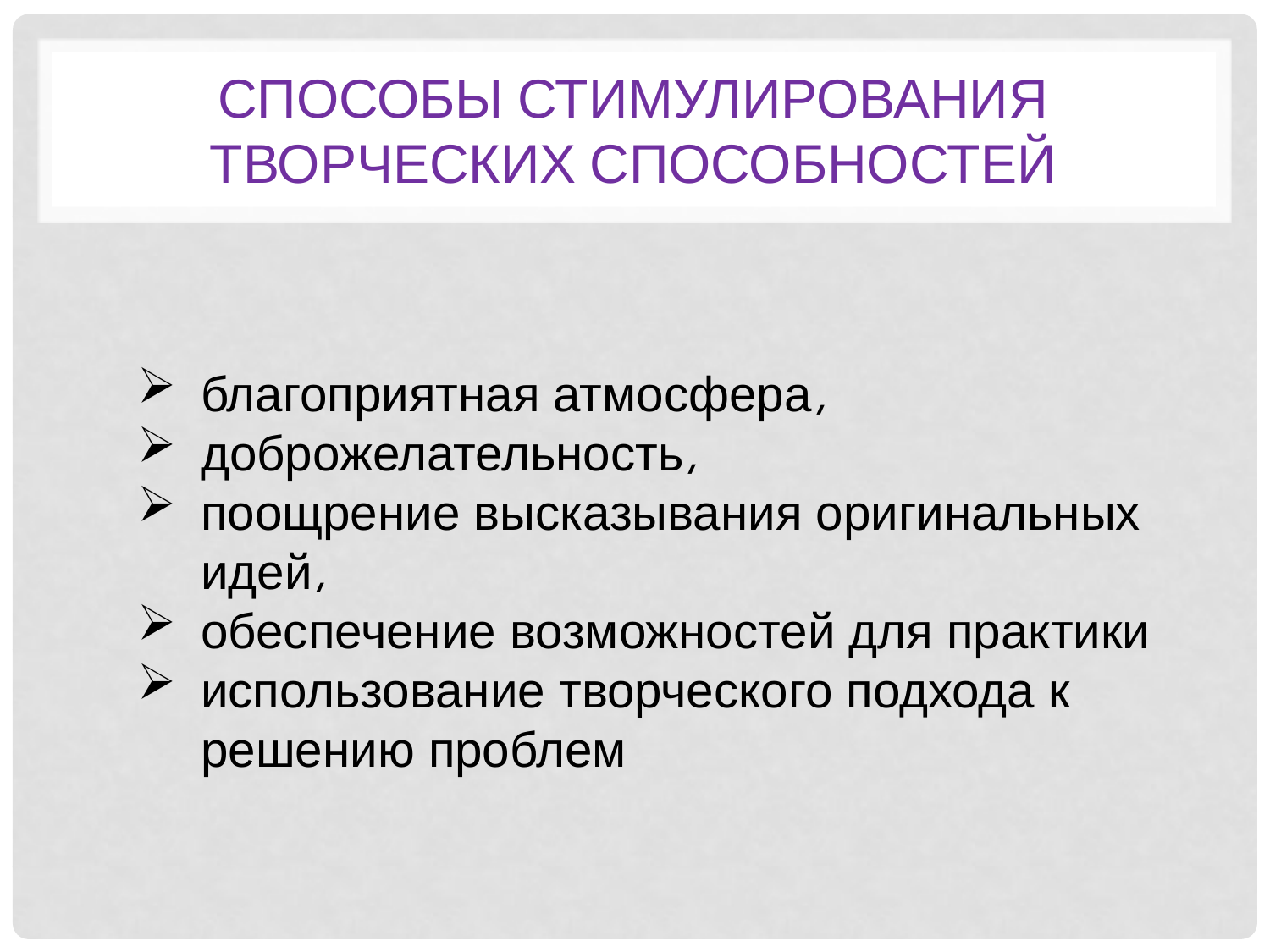

# Способы стимулирования творческих способностей
благоприятная атмосфера,
доброжелательность,
поощрение высказывания оригинальных идей,
обеспечение возможностей для практики
использование творческого подхода к решению проблем